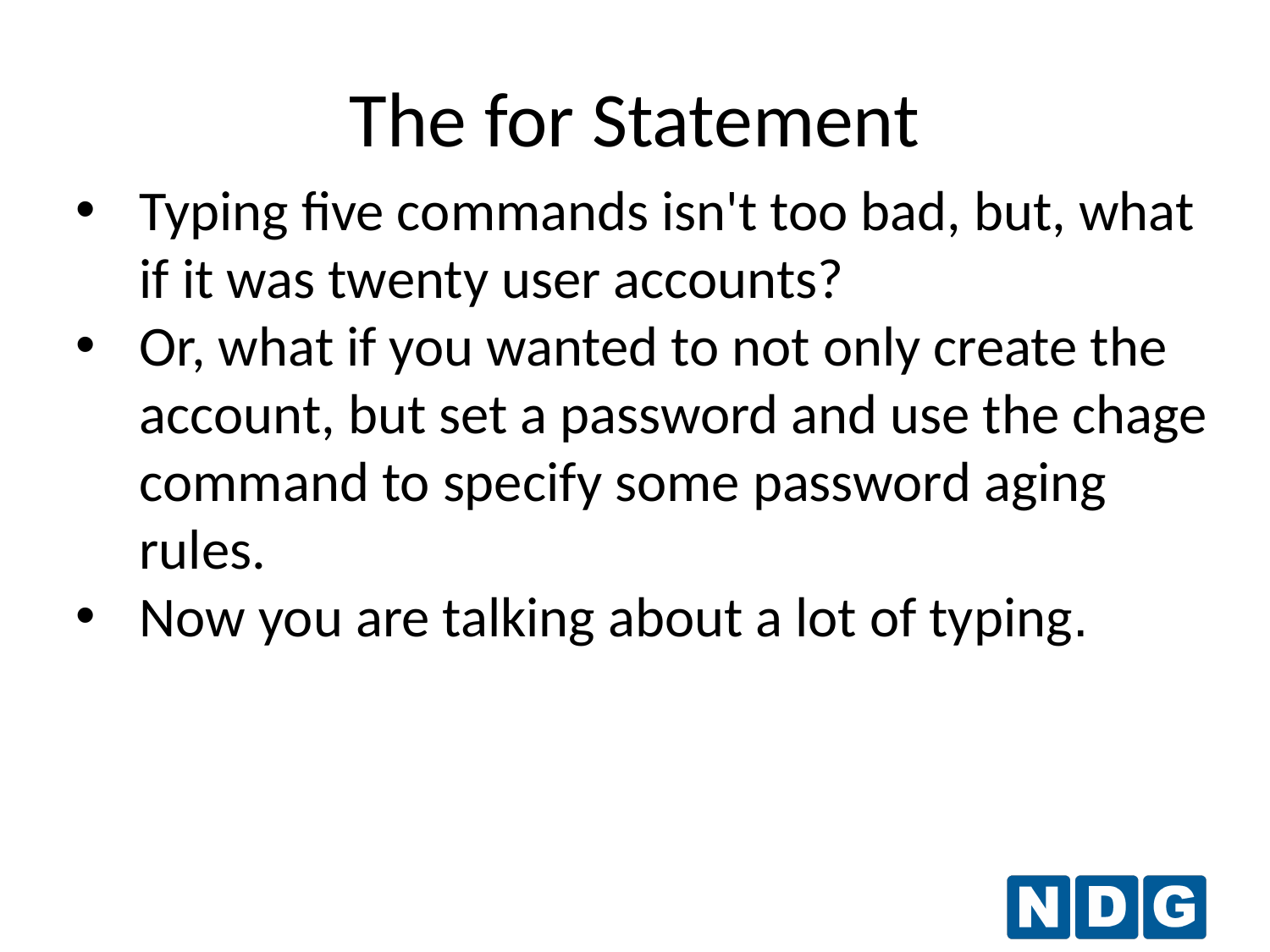

The for Statement
Typing five commands isn't too bad, but, what if it was twenty user accounts?
Or, what if you wanted to not only create the account, but set a password and use the chage command to specify some password aging rules.
Now you are talking about a lot of typing.